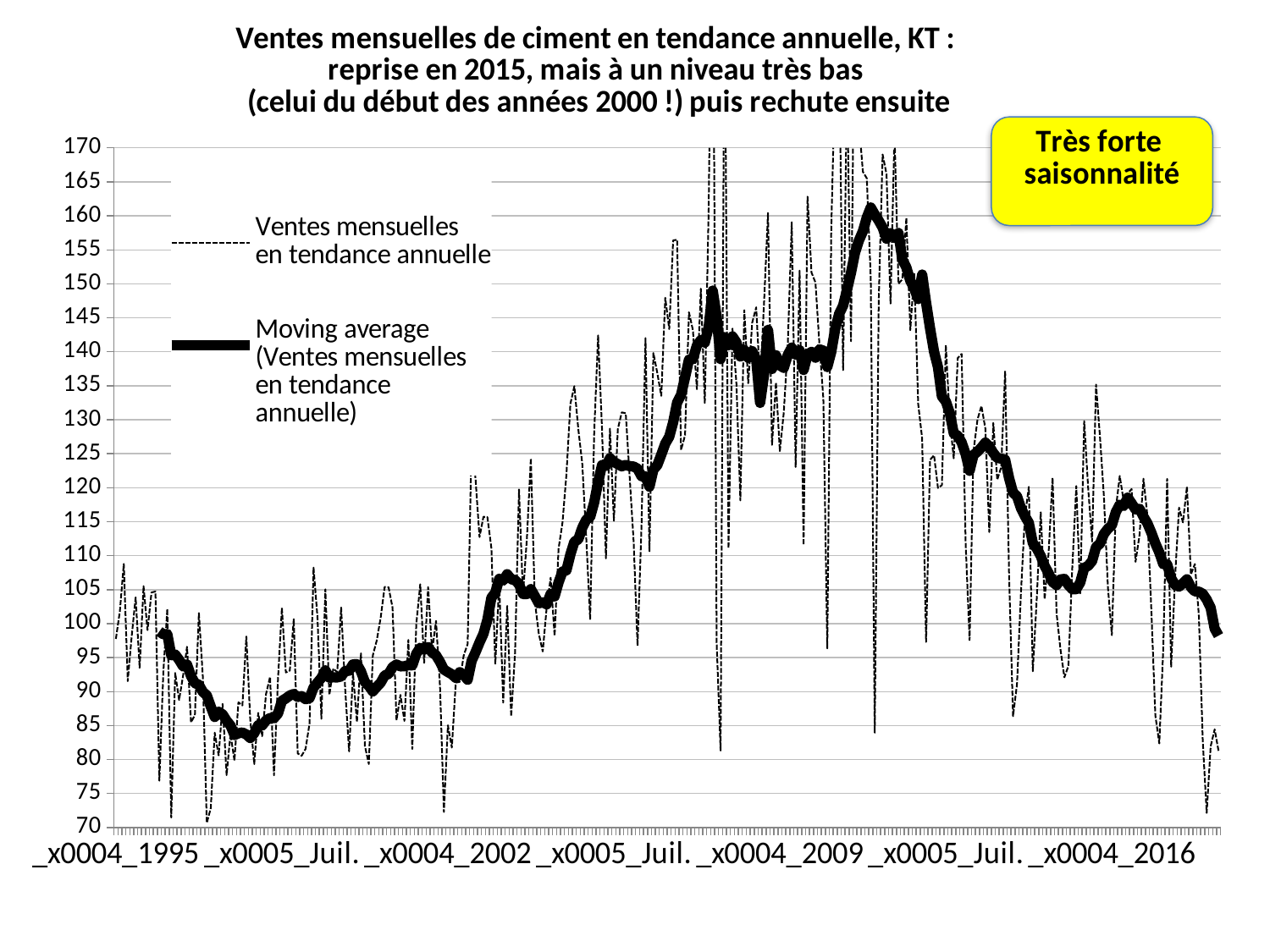

### Chart: Ventes mensuelles de ciment en tendance annuelle, KT :
reprise en 2015, mais à un niveau très bas
(celui du début des années 2000 !) puis rechute ensuite

| Category | Ventes mensuelles en tendance annuelle |
|---|---|
| _x0004_1995 | 97.75763999999998 |
| _x0004_Fév. | 101.801112 |
| _x0004_Mars | 108.790536 |
| _x0004_Avr. | 91.544232 |
| _x0003_Mai | 98.16336000000001 |
| _x0004_Juin | 103.860588 |
| _x0005_Juil. | 93.49632 |
| _x0004_Août | 105.519132 |
| _x0005_Sept. | 99.043716 |
| _x0004_Oct. | 104.59248 |
| _x0004_Nov. | 104.72928 |
| _x0004_Déc. | 76.8786 |
| _x0004_1996 | 92.772 |
| _x0004_Fév. | 102.157296 |
| _x0004_Mars | 71.471928 |
| _x0004_Avr. | 92.7462 |
| _x0003_Mai | 88.764 |
| _x0004_Juin | 92.34595200000001 |
| _x0005_Juil. | 96.603588 |
| _x0004_Août | 85.469664 |
| _x0005_Sept. | 86.536728 |
| _x0004_Oct. | 101.56356 |
| _x0004_Nov. | 92.17459199999999 |
| _x0004_Déc. | 70.676952 |
| _x0004_1997 | 72.86952 |
| _x0004_Fév. | 83.960556 |
| _x0004_Mars | 80.61378 |
| _x0004_Avr. | 88.18452000000002 |
| _x0003_Mai | 77.71086 |
| _x0004_Juin | 83.789052 |
| _x0005_Juil. | 79.85647200000001 |
| _x0004_Août | 88.417824 |
| _x0005_Sept. | 87.964776 |
| _x0004_Oct. | 98.10095999999999 |
| _x0004_Nov. | 85.93030800000001 |
| _x0004_Déc. | 79.33476 |
| _x0004_1998 | 86.868708 |
| _x0004_Fév. | 83.44139999999997 |
| _x0004_Mars | 89.64852 |
| _x0004_Avr. | 92.16381600000001 |
| _x0003_Mai | 77.689488 |
| _x0004_Juin | 91.67688000000001 |
| _x0005_Juil. | 102.33948 |
| _x0004_Août | 92.820048 |
| _x0005_Sept. | 93.090816 |
| _x0004_Oct. | 100.666152 |
| _x0004_Nov. | 80.90350799999997 |
| _x0004_Déc. | 80.55903599999999 |
| _x0004_1999 | 81.57288 |
| _x0004_Fév. | 85.341708 |
| _x0004_Mars | 108.242484 |
| _x0004_Avr. | 100.967004 |
| _x0003_Mai | 85.99614 |
| _x0004_Juin | 105.052848 |
| _x0005_Juil. | 89.50268399999997 |
| _x0004_Août | 93.37476000000001 |
| _x0005_Sept. | 92.862144 |
| _x0004_Oct. | 102.378528 |
| _x0004_Nov. | 90.45173999999999 |
| _x0004_Déc. | 81.197112 |
| _x0004_2000 | 92.698596 |
| _x0004_Fév. | 85.535136 |
| _x0004_Mars | 95.627352 |
| _x0004_Avr. | 81.994008 |
| _x0003_Mai | 79.3392 |
| _x0004_Juin | 95.314512 |
| _x0005_Juil. | 97.52136000000002 |
| _x0004_Août | 100.909212 |
| _x0005_Sept. | 105.403836 |
| _x0004_Oct. | 105.339192 |
| _x0004_Nov. | 102.330588 |
| _x0004_Déc. | 85.79772 |
| _x0004_2001 | 89.51227199999998 |
| _x0004_Fév. | 85.677924 |
| _x0004_Mars | 97.601784 |
| _x0004_Avr. | 81.54384 |
| _x0003_Mai | 99.859308 |
| _x0004_Juin | 105.792696 |
| _x0005_Juil. | 94.211592 |
| _x0004_Août | 105.377952 |
| _x0005_Sept. | 95.94504 |
| _x0004_Oct. | 100.396296 |
| _x0004_Nov. | 90.7656 |
| _x0004_Déc. | 72.287616 |
| _x0004_2002 | 85.048188 |
| _x0004_Fév. | 81.76203600000001 |
| _x0004_Mars | 91.328796 |
| _x0004_Avr. | 91.42561200000002 |
| _x0003_Mai | 95.31843599999999 |
| _x0004_Juin | 97.00242 |
| _x0005_Juil. | 127.436004 |
| _x0004_Août | 121.171272 |
| _x0005_Sept. | 112.72584 |
| _x0004_Oct. | 115.7313 |
| _x0004_Nov. | 115.658436 |
| _x0004_Déc. | 111.089796 |
| _x0004_2003 | 94.0926 |
| _x0004_Fév. | 106.092408 |
| _x0004_Mars | 88.379196 |
| _x0004_Avr. | 102.602388 |
| _x0003_Mai | 86.35339200000001 |
| _x0004_Juin | 95.698416 |
| _x0005_Juil. | 119.739432 |
| _x0004_Août | 104.20638 |
| _x0005_Sept. | 112.675428 |
| _x0004_Oct. | 124.333956 |
| _x0004_Nov. | 103.263312 |
| _x0004_Déc. | 98.509836 |
| _x0004_2004 | 95.90884799999999 |
| _x0004_Fév. | 102.4053 |
| _x0004_Mars | 106.756644 |
| _x0004_Avr. | 98.211108 |
| _x0003_Mai | 111.01212 |
| _x0004_Juin | 114.86628 |
| _x0005_Juil. | 122.010024 |
| _x0004_Août | 132.348984 |
| _x0005_Sept. | 134.943324 |
| _x0004_Oct. | 128.62638 |
| _x0004_Nov. | 123.585588 |
| _x0004_Déc. | 112.779516 |
| _x0004_2005 | 100.653636 |
| _x0004_Fév. | 127.9182 |
| _x0004_Mars | 142.411356 |
| _x0005_Avril | 128.752416 |
| _x0003_Mai | 109.593384 |
| _x0004_Juin | 128.694492 |
| _x0005_Juil. | 115.131192 |
| _x0004_Août | 128.616744 |
| _x0005_Sept. | 131.0982 |
| _x0004_Oct. | 130.956648 |
| _x0004_Nov. | 121.549548 |
| _x0004_Déc. | 112.037892 |
| _x0004_2006 | 96.754464 |
| _x0004_Fév. | 114.609012 |
| _x0004_Mars | 142.030248 |
| _x0005_Avril | 110.637756 |
| _x0003_Mai | 139.828584 |
| _x0004_Juin | 136.836468 |
| _x0005_Juil. | 133.516848 |
| _x0004_Août | 147.95376 |
| _x0005_Sept. | 143.333796 |
| _x0003_Oct | 156.395952 |
| _x0003_Nov | 156.49812 |
| _x0003_Déc | 125.553876 |
| _x0004_2007 | 127.719468 |
| _x0004_Fév. | 145.813116 |
| _x0004_Mars | 143.198604 |
| _x0005_Avril | 134.508876 |
| _x0003_Mai | 149.275152 |
| _x0004_Juin | 132.466764 |
| _x0005_Juil. | 161.312652 |
| _x0004_Août | 212.086344 |
| _x0005_Sept. | 97.246908 |
| _x0003_Oct | 81.311112 |
| _x0003_Nov | 195.529572 |
| _x0003_Déc | 111.070056 |
| _x0004_2008 | 143.424828 |
| _x0004_Fév. | 135.333996 |
| _x0004_Mars | 118.130124 |
| _x0005_Avril | 146.121648 |
| _x0003_Mai | 135.371676 |
| _x0004_Juin | 144.279252 |
| _x0005_Juil. | 146.541444 |
| _x0004_Août | 135.37872 |
| _x0005_Sept. | 147.1776 |
| _x0003_Oct | 160.428672 |
| _x0003_Nov | 126.304092 |
| _x0003_Déc | 135.482772 |
| _x0004_2009 | 125.387532 |
| _x0004_Fév. | 131.09784 |
| _x0004_Mars | 140.973492 |
| _x0005_Avril | 159.0624 |
| _x0003_Mai | 123.059052 |
| _x0004_Juin | 151.94442 |
| _x0005_Juil. | 111.559188 |
| _x0004_Août | 162.822228 |
| _x0005_Sept. | 151.669428 |
| _x0003_Oct | 150.194676 |
| _x0003_Nov | 141.183444 |
| _x0003_Déc | 133.12002 |
| _x0004_2010 | 96.355284 |
| _x0004_Fév. | 157.993164 |
| _x0004_Mars | 181.377444 |
| _x0005_Avril | 185.854092 |
| _x0003_Mai | 137.308236 |
| _x0004_Juin | 180.278892 |
| _x0005_Juil. | 141.542736 |
| _x0004_Août | 197.595864 |
| _x0005_Sept. | 173.67426 |
| _x0003_Oct | 166.4922 |
| _x0003_Nov | 165.524052 |
| _x0003_Déc | 150.833532 |
| _x0004_2011 | 83.948616 |
| _x0004_Fév. | 147.281316 |
| _x0004_Mars | 169.03392 |
| _x0005_Avril | 166.119648 |
| _x0003_Mai | 147.096036 |
| _x0004_Juin | 172.140744 |
| _x0005_Juil. | 150.006432 |
| _x0004_Août | 150.668592 |
| _x0005_Sept. | 159.734436 |
| _x0003_Oct | 143.172312 |
| _x0003_Nov | 151.602972 |
| _x0003_Déc | 132.324492 |
| _x0004_2012 | 127.257564 |
| _x0004_Fév. | 97.311 |
| _x0004_Mars | 124.109748 |
| _x0005_Avril | 124.768668 |
| _x0003_Mai | 119.965548 |
| _x0004_Juin | 120.3615 |
| _x0005_Juil. | 140.97762 |
| _x0004_Août | 129.86058 |
| _x0005_Sept. | 124.32654 |
| _x0003_Oct | 139.061928 |
| _x0003_Nov | 139.681152 |
| _x0003_Déc | 111.793584 |
| _x0004_2013 | 97.56606 |
| _x0004_Fév. | 125.357352 |
| _x0004_Mars | 130.040964 |
| _x0005_Avril | 132.03786 |
| _x0003_Mai | 128.6658 |
| _x0004_Juin | 113.472816 |
| _x0005_Juil. | 129.534168 |
| _x0004_Août | 121.145988 |
| _x0005_Sept. | 123.040572 |
| _x0003_Oct | 137.181828 |
| _x0003_Nov | 106.91022 |
| _x0003_Déc | 86.391252 |
| _x0004_2014 | 91.057104 |
| _x0004_Fév. | 104.5518 |
| _x0004_Mars | 115.788048 |
| _x0005_Avril | 120.130248 |
| _x0003_Mai | 92.990088 |
| _x0004_Juin | 103.7934 |
| _x0005_Juil. | 116.386872 |
| _x0004_Août | 103.572864 |
| _x0005_Sept. | 110.374704 |
| _x0003_Oct | 121.465416 |
| _x0003_Nov | 101.561004 |
| _x0003_Déc | 96.237228 |
| _x0004_2015 | 92.10117600000001 |
| _x0004_Fév. | 93.774516 |
| _x0004_Mars | 108.408816 |
| _x0005_Avril | 120.248292 |
| _x0003_Mai | 104.457372 |
| _x0004_Juin | 129.798264 |
| _x0005_Juil. | 120.00168 |
| _x0004_Août | 112.08108 |
| _x0005_Sept. | 135.172152 |
| _x0003_Oct | 127.431312 |
| _x0003_Nov | 118.635024 |
| _x0003_Déc | 105.339696 |
| _x0004_2016 | 98.30034 |
| _x0004_Fév. | 116.866212 |
| _x0004_Mars | 121.7193 |
| _x0005_Avril | 118.028616 |
| _x0003_Mai | 119.119116 |
| _x0004_Juin | 119.803968 |
| _x0005_Juil. | 109.097256 |
| _x0004_Août | 113.061276 |
| _x0005_Sept. | 121.32222 |
| _x0003_Oct | 115.866492 |
| _x0003_Nov | 101.958492 |
| _x0003_Déc | 86.488656 |
| _x0004_2017 | 82.37461200000001 |
| _x0004_Fév. | 96.281364 |
| _x0004_Mars | 121.305792 |
| _x0005_Avril | 93.670152 |
| _x0003_Mai | 106.907532 |
| _x0004_Juin | 117.064644 |
| _x0005_Juil. | 114.89724 |
| _x0004_Août | 120.163956 |
| _x0005_Sept. | 107.232 |
| _x0003_Oct | 108.765852 |
| _x0003_Nov | 101.2545 |
| _x0003_Déc | 82.77219600000001 |
| _x0004_2018 | 72.146364 |
| _x0004_Fév. | 81.92756399999998 |
| _x0004_Mars | 84.4512 |
| _x0005_Avril | 81.274116 |